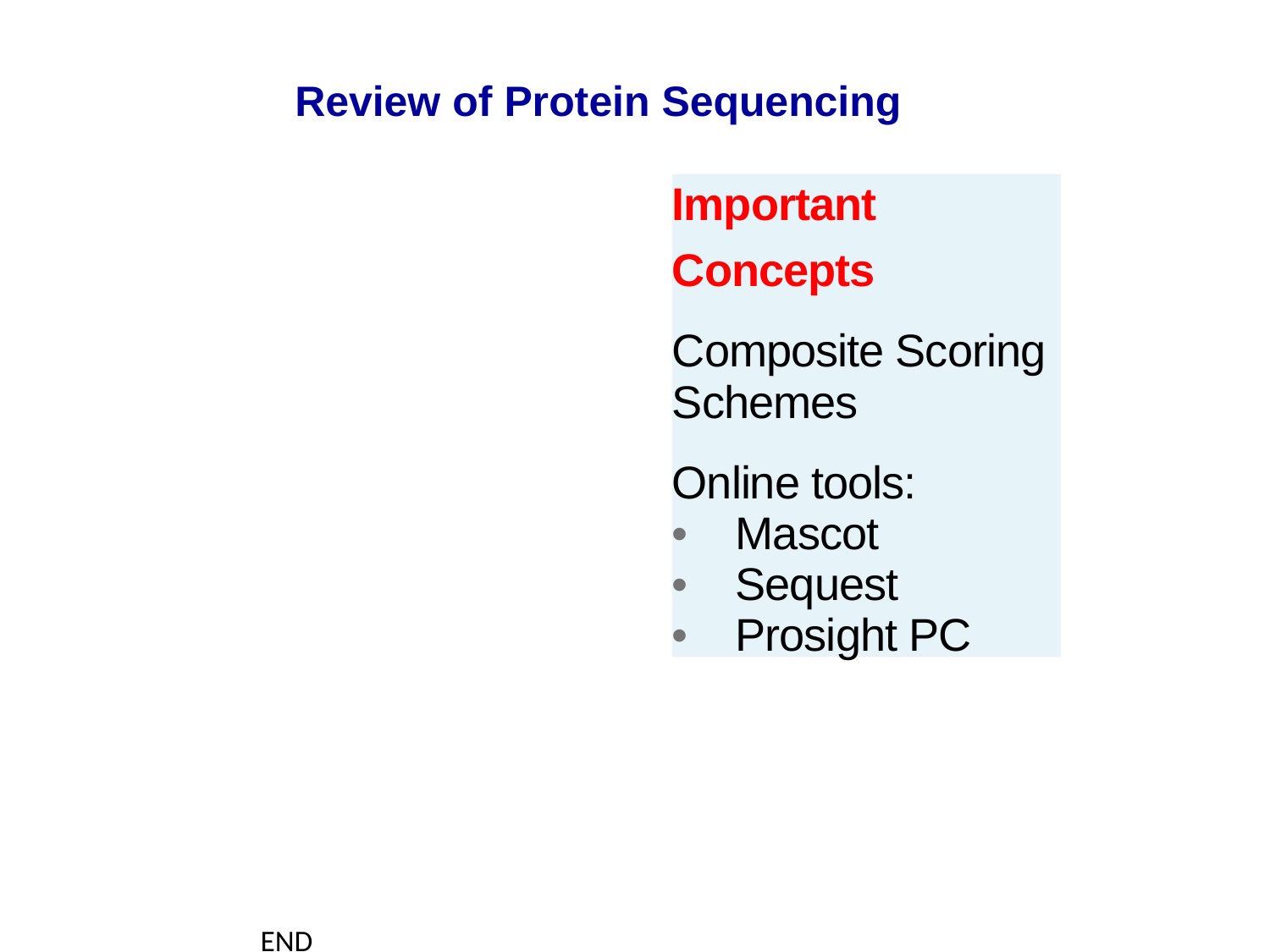

Review of Protein Sequencing
Important
Concepts
Composite Scoring Schemes
Online tools:
•    Mascot
•    Sequest
•    Prosight PC
END